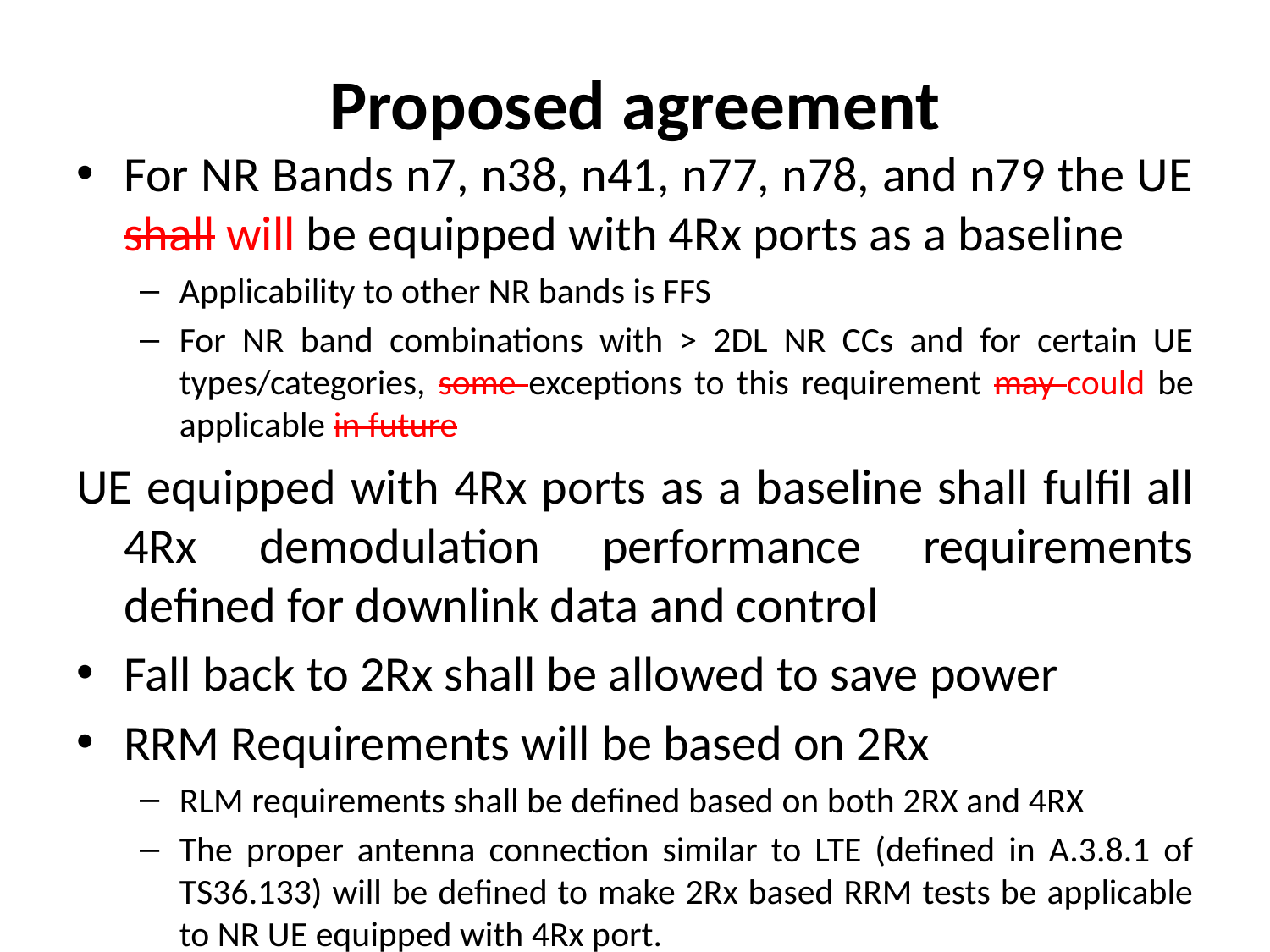

# Proposed agreement
For NR Bands n7, n38, n41, n77, n78, and n79 the UE shall will be equipped with 4Rx ports as a baseline
Applicability to other NR bands is FFS
For NR band combinations with > 2DL NR CCs and for certain UE types/categories, some exceptions to this requirement may could be applicable in future
UE equipped with 4Rx ports as a baseline shall fulfil all 4Rx demodulation performance requirements defined for downlink data and control
Fall back to 2Rx shall be allowed to save power
RRM Requirements will be based on 2Rx
RLM requirements shall be defined based on both 2RX and 4RX
The proper antenna connection similar to LTE (defined in A.3.8.1 of TS36.133) will be defined to make 2Rx based RRM tests be applicable to NR UE equipped with 4Rx port.